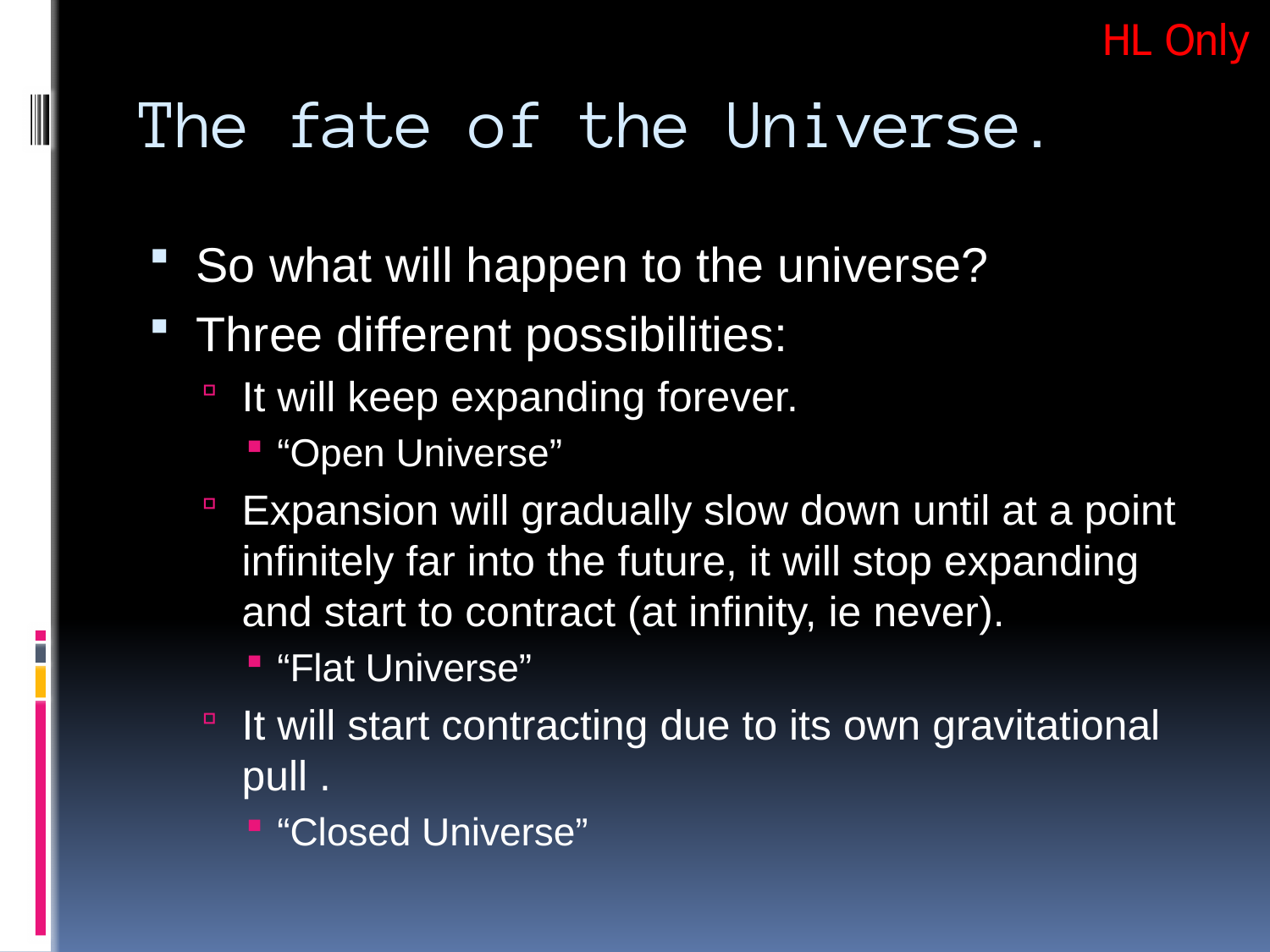

HL Only
# The fate of the Universe.
So what will happen to the universe?
Three different possibilities:
It will keep expanding forever.
“Open Universe”
Expansion will gradually slow down until at a point infinitely far into the future, it will stop expanding and start to contract (at infinity, ie never).
“Flat Universe”
It will start contracting due to its own gravitational pull .
“Closed Universe”